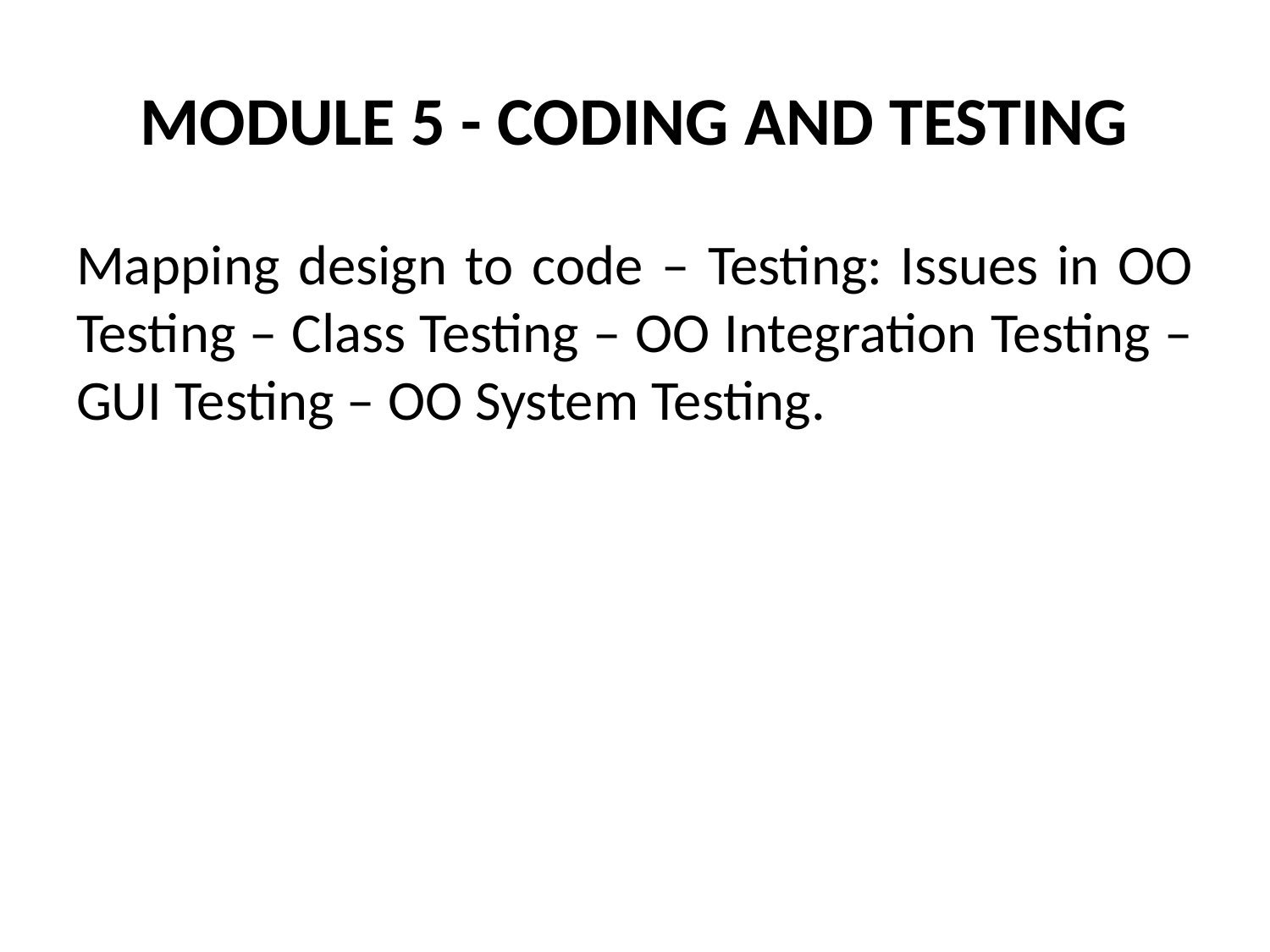

# MODULE 5 - CODING AND TESTING
Mapping design to code – Testing: Issues in OO Testing – Class Testing – OO Integration Testing – GUI Testing – OO System Testing.